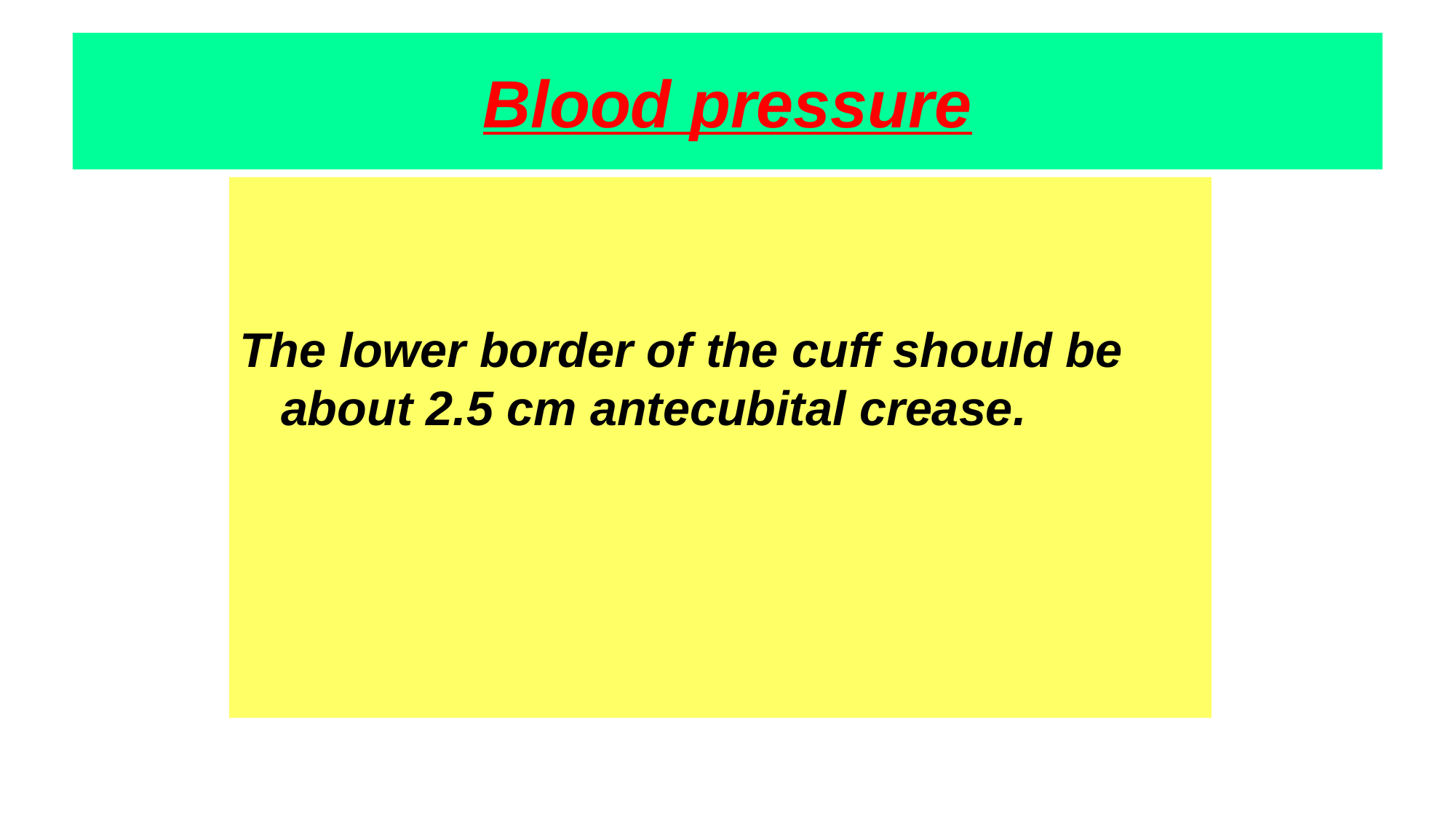

# Blood pressure

The lower border of the cuff should be about 2.5 cm antecubital crease.